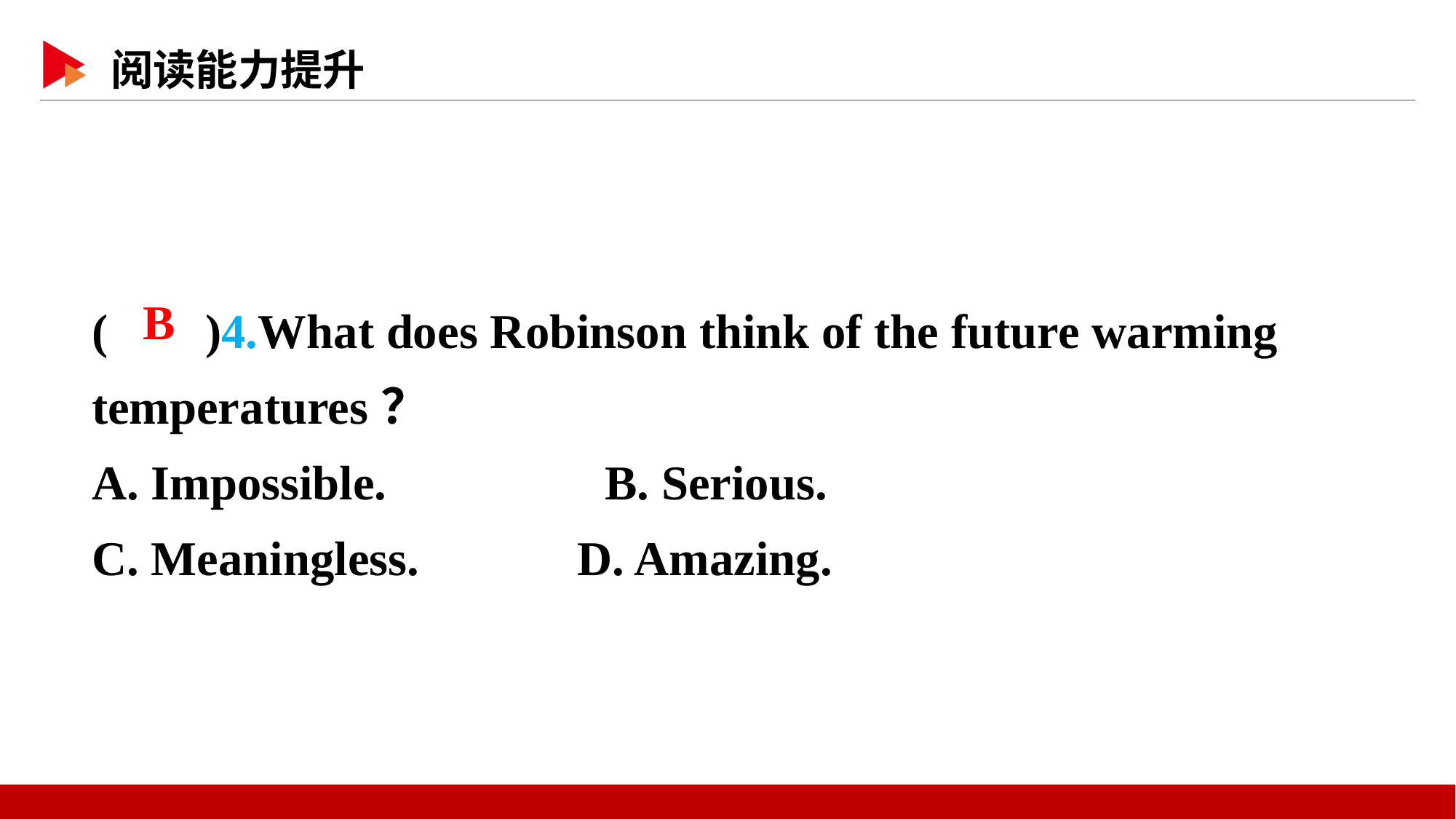

(        )4.What does Robinson think of the future warming temperatures？
A. Impossible.　　　　B. Serious.
C. Meaningless.             D. Amazing.
   B